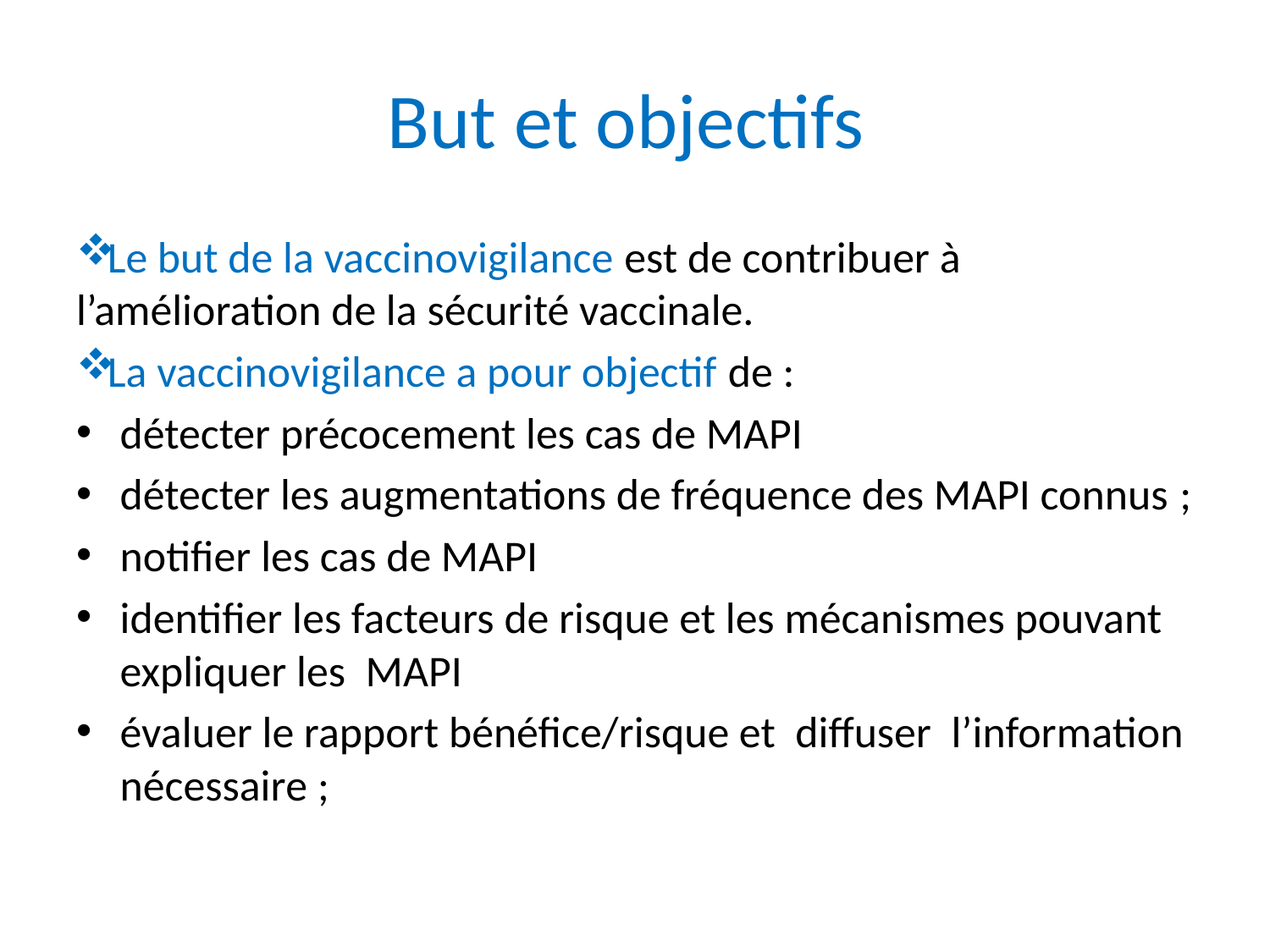

# But et objectifs
Le but de la vaccinovigilance est de contribuer à l’amélioration de la sécurité vaccinale.
La vaccinovigilance a pour objectif de :
détecter précocement les cas de MAPI
détecter les augmentations de fréquence des MAPI connus ;
notifier les cas de MAPI
identifier les facteurs de risque et les mécanismes pouvant expliquer les  MAPI
évaluer le rapport bénéfice/risque et  diffuser  l’information nécessaire ;